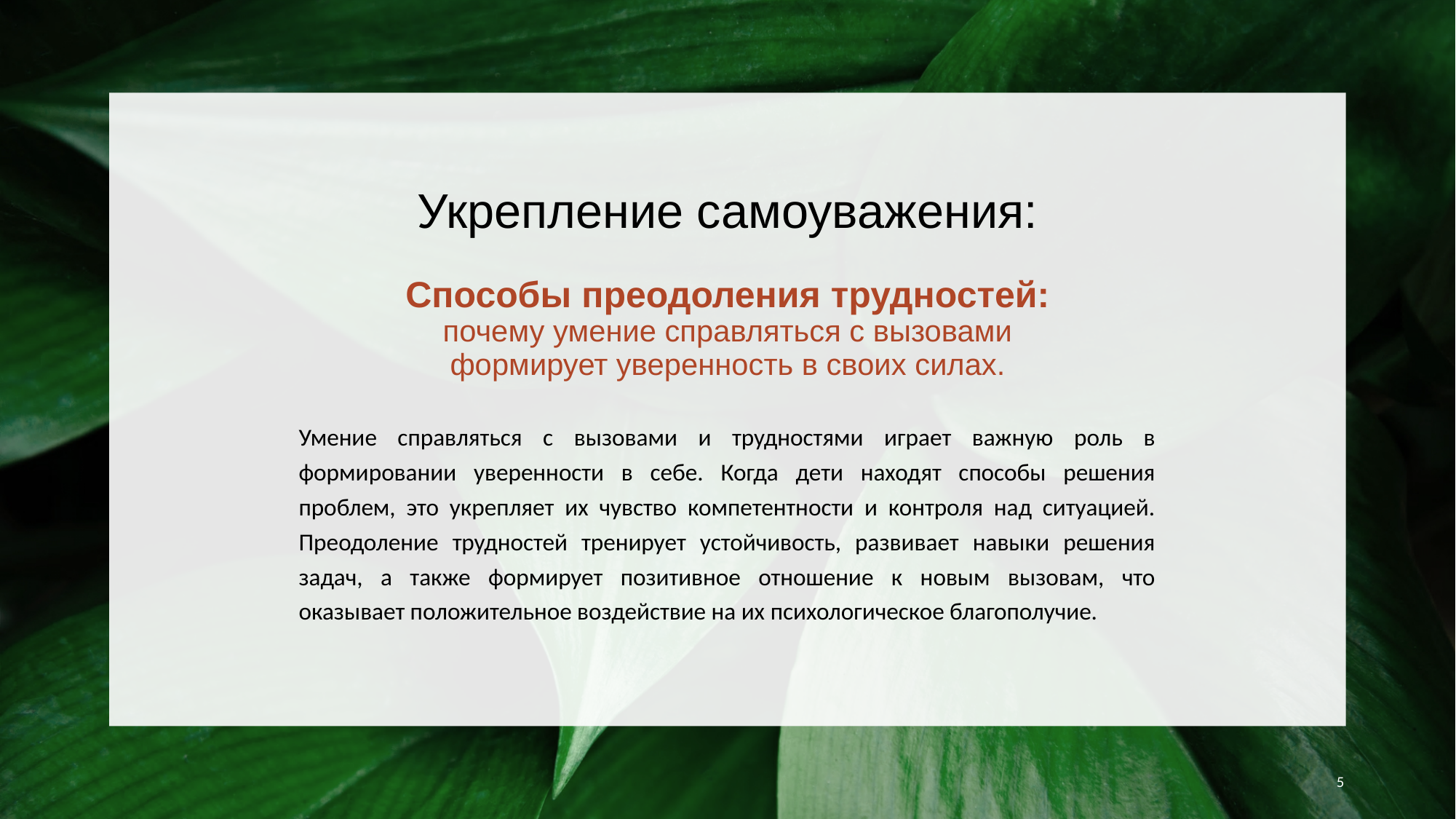

# Укрепление самоуважения:
Способы преодоления трудностей: почему умение справляться с вызовами формирует уверенность в своих силах.

Умение справляться с вызовами и трудностями играет важную роль в формировании уверенности в себе. Когда дети находят способы решения проблем, это укрепляет их чувство компетентности и контроля над ситуацией. Преодоление трудностей тренирует устойчивость, развивает навыки решения задач, а также формирует позитивное отношение к новым вызовам, что оказывает положительное воздействие на их психологическое благополучие.

5